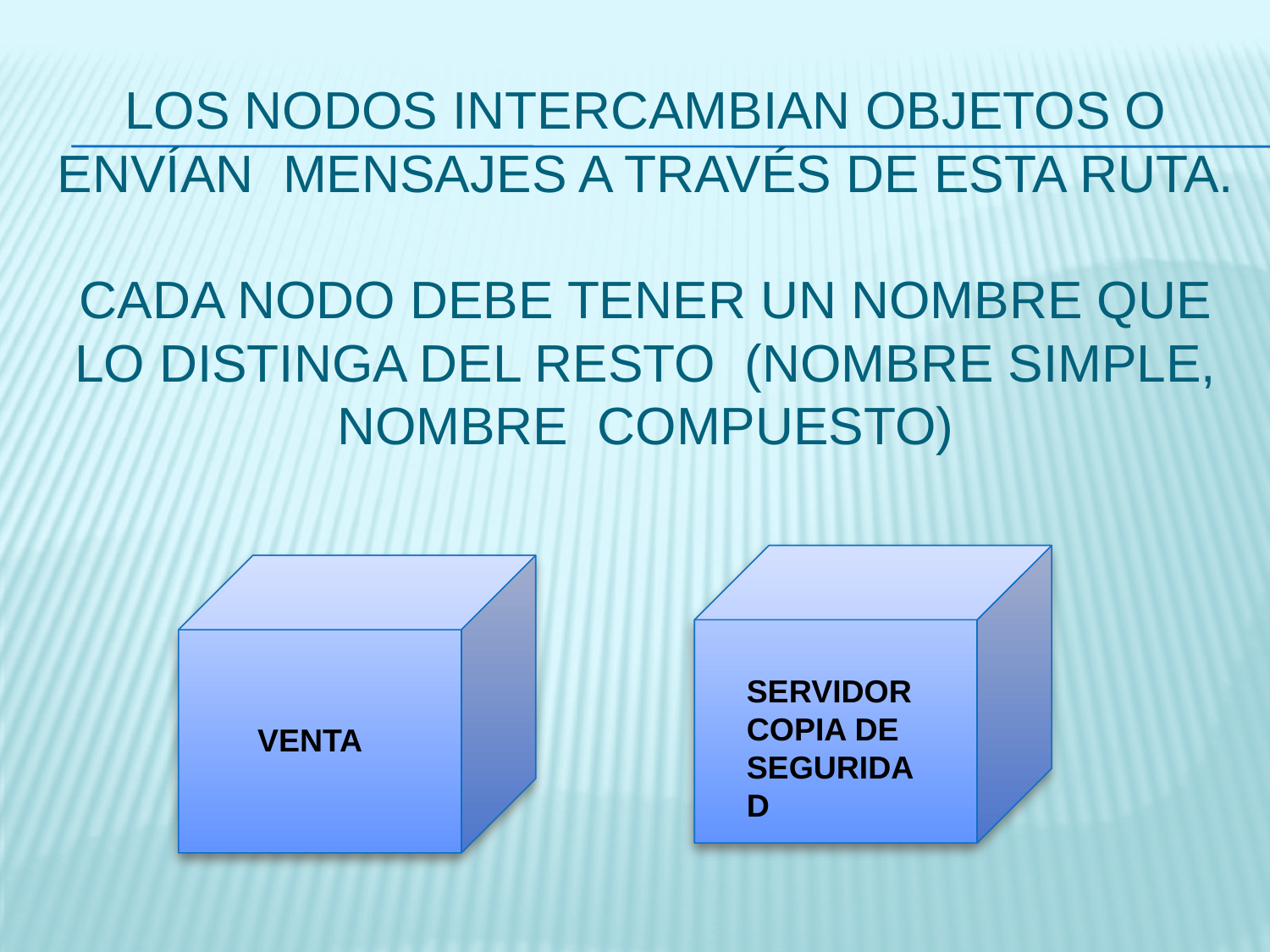

# Los nodos intercambian objetos o envían  mensajes a través de esta ruta.   Cada nodo debe tener un nombre que lo distinga del resto  (nombre simple, nombre  compuesto)

SERVIDOR COPIA DE SEGURIDAD
   VENTA